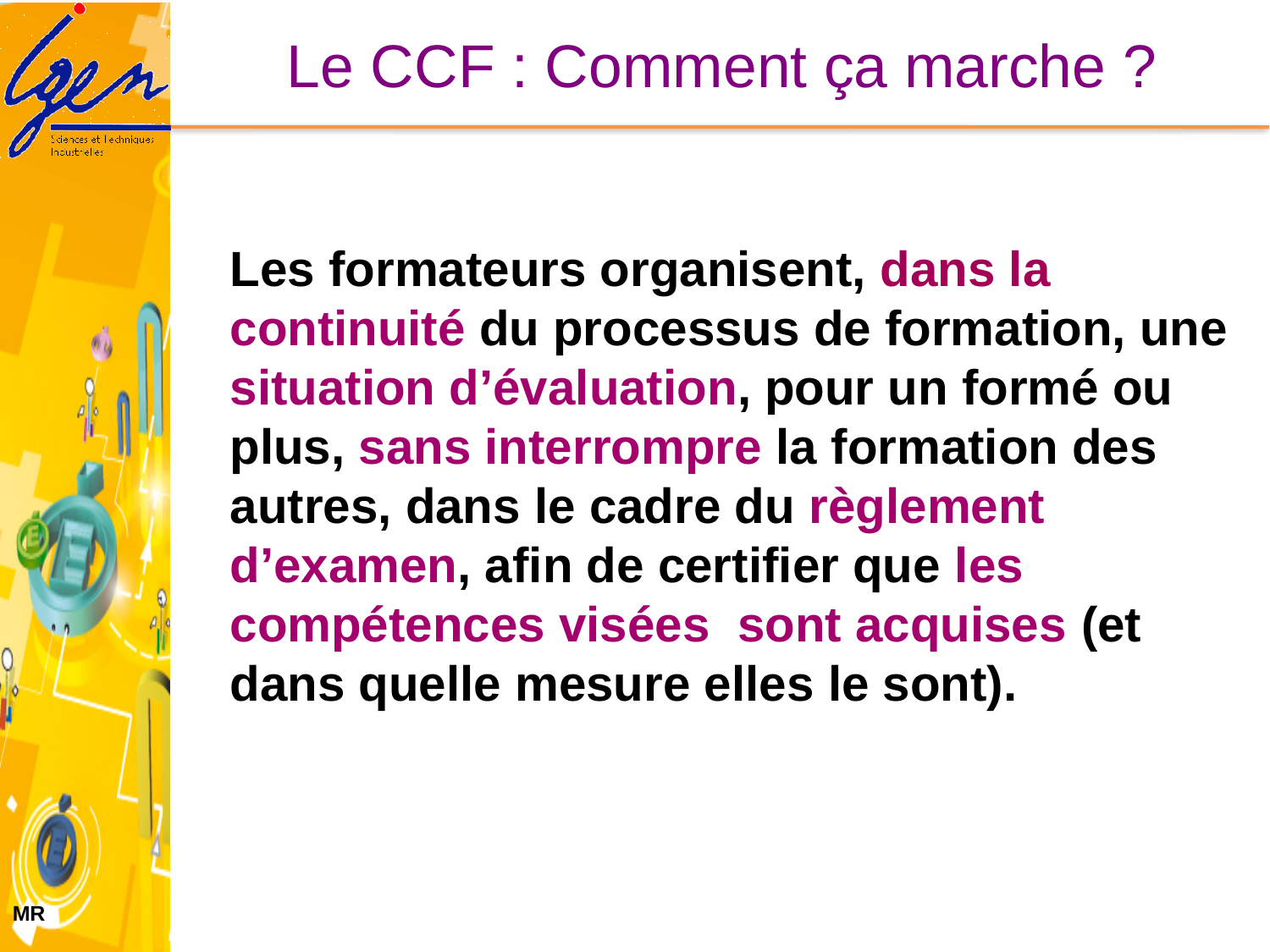

# Le CCF : Comment ça marche ?
	Les formateurs organisent, dans la continuité du processus de formation, une situation d’évaluation, pour un formé ou plus, sans interrompre la formation des autres, dans le cadre du règlement d’examen, afin de certifier que les compétences visées  sont acquises (et dans quelle mesure elles le sont).